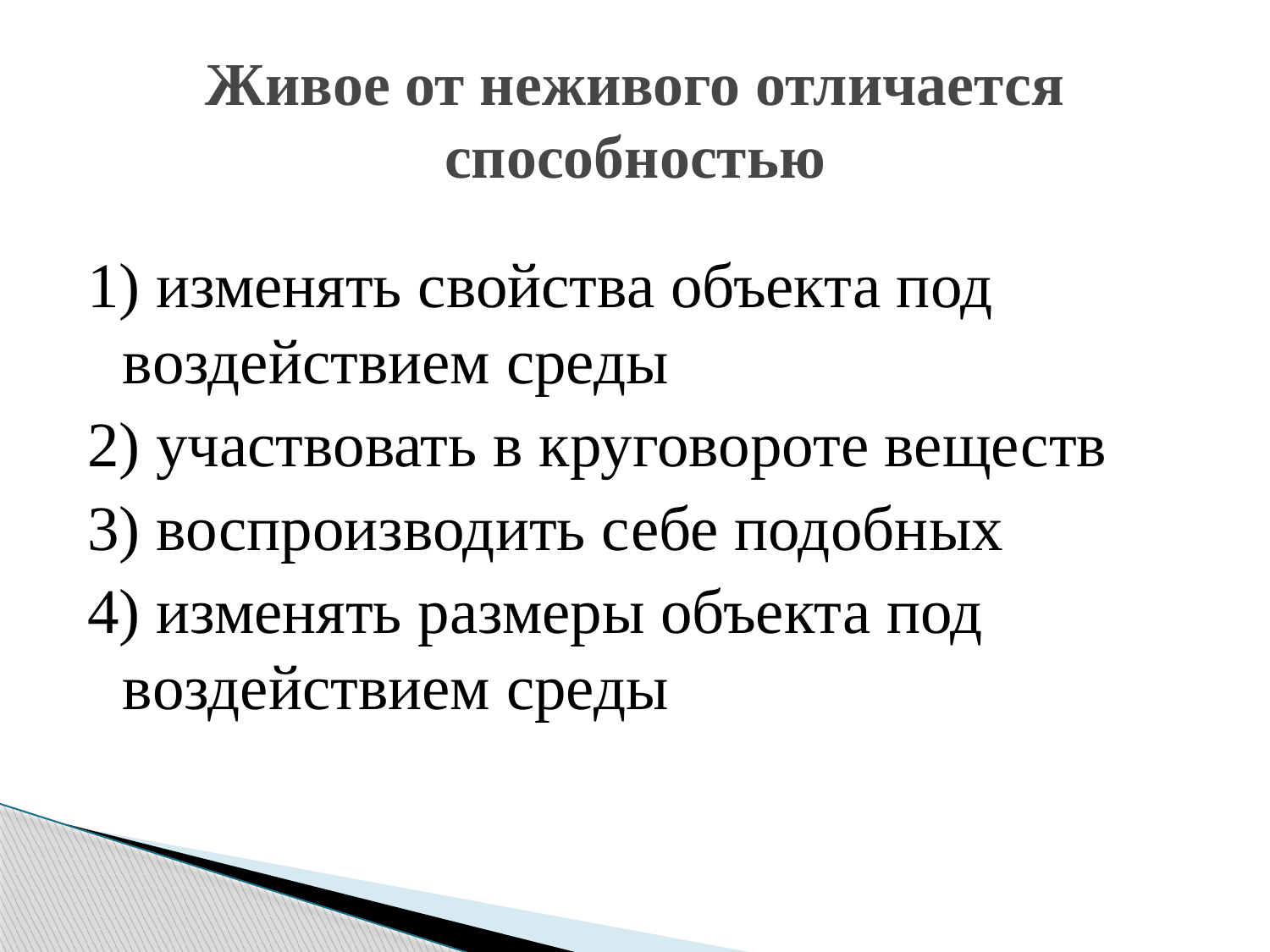

# Живое от неживого отличается способностью
1) изменять свойства объекта под воздействием среды
2) участвовать в круговороте веществ
3) воспроизводить себе подобных
4) изменять размеры объекта под воздействием среды